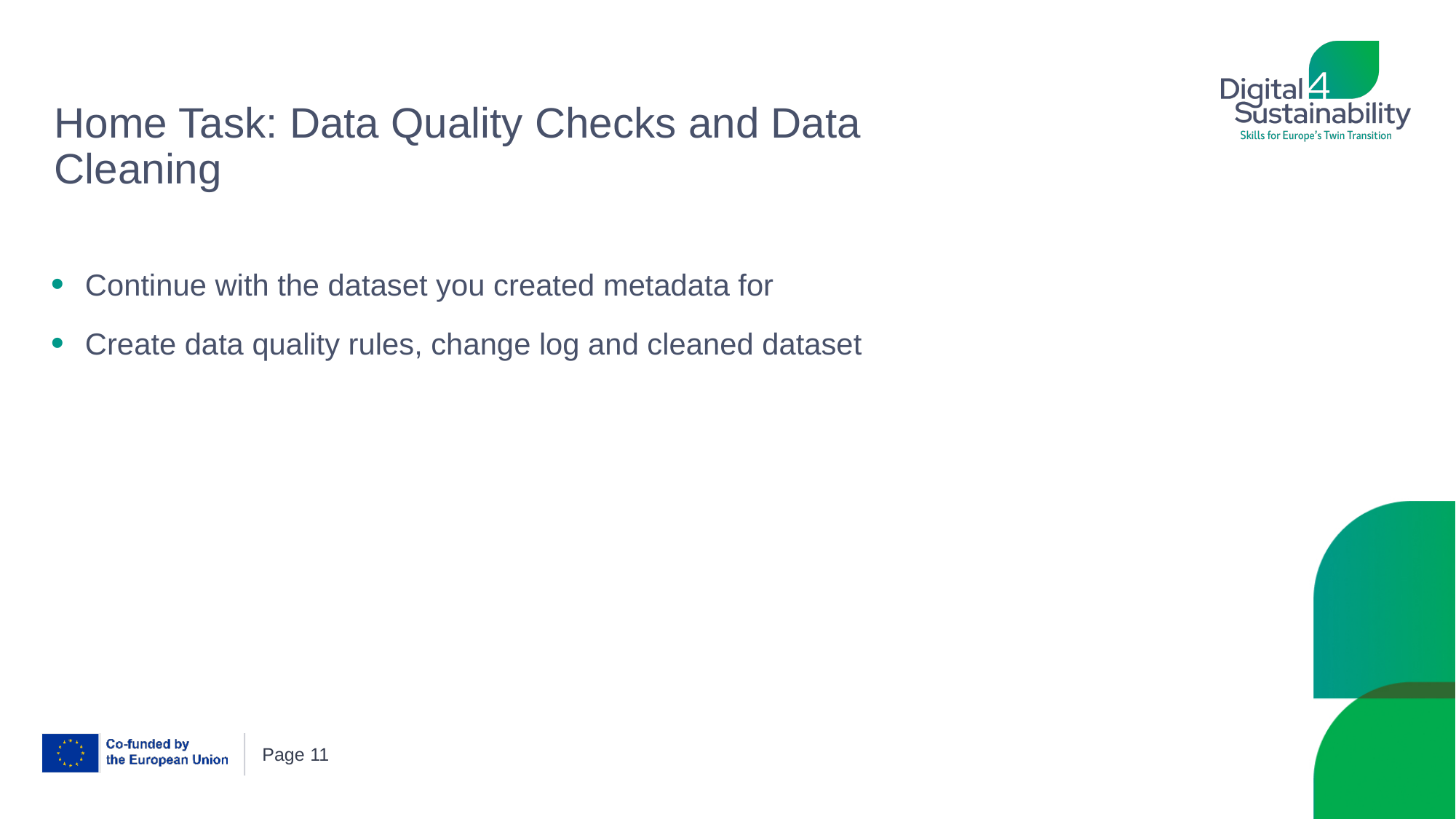

# Home Task: Data Quality Checks and Data Cleaning

Continue with the dataset you created metadata for
Create data quality rules, change log and cleaned dataset